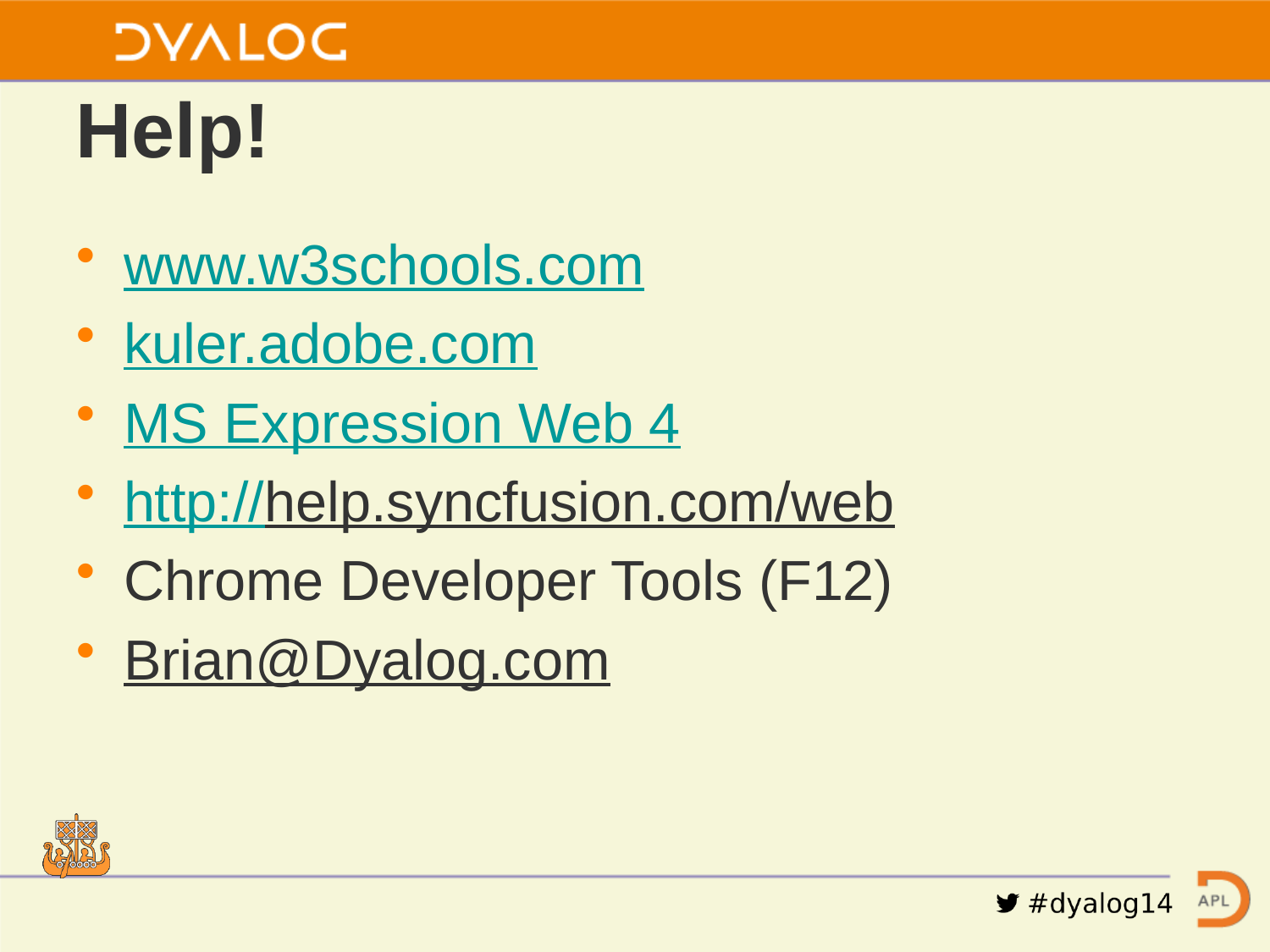

# Help!
www.w3schools.com
kuler.adobe.com
MS Expression Web 4
http://help.syncfusion.com/web
Chrome Developer Tools (F12)
Brian@Dyalog.com